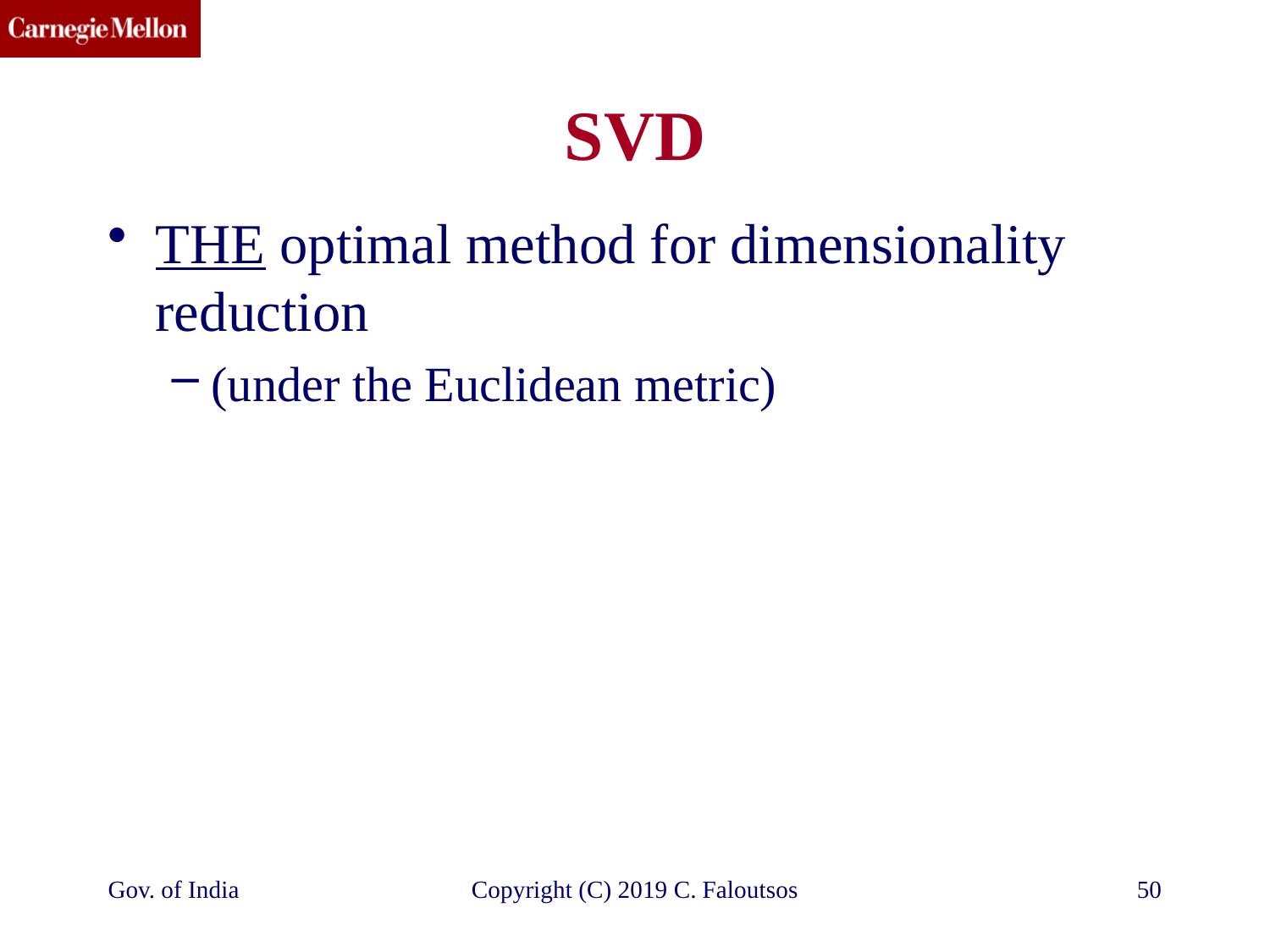

SVD
THE optimal method for dimensionality reduction
(under the Euclidean metric)
Gov. of India
Copyright (C) 2019 C. Faloutsos
50